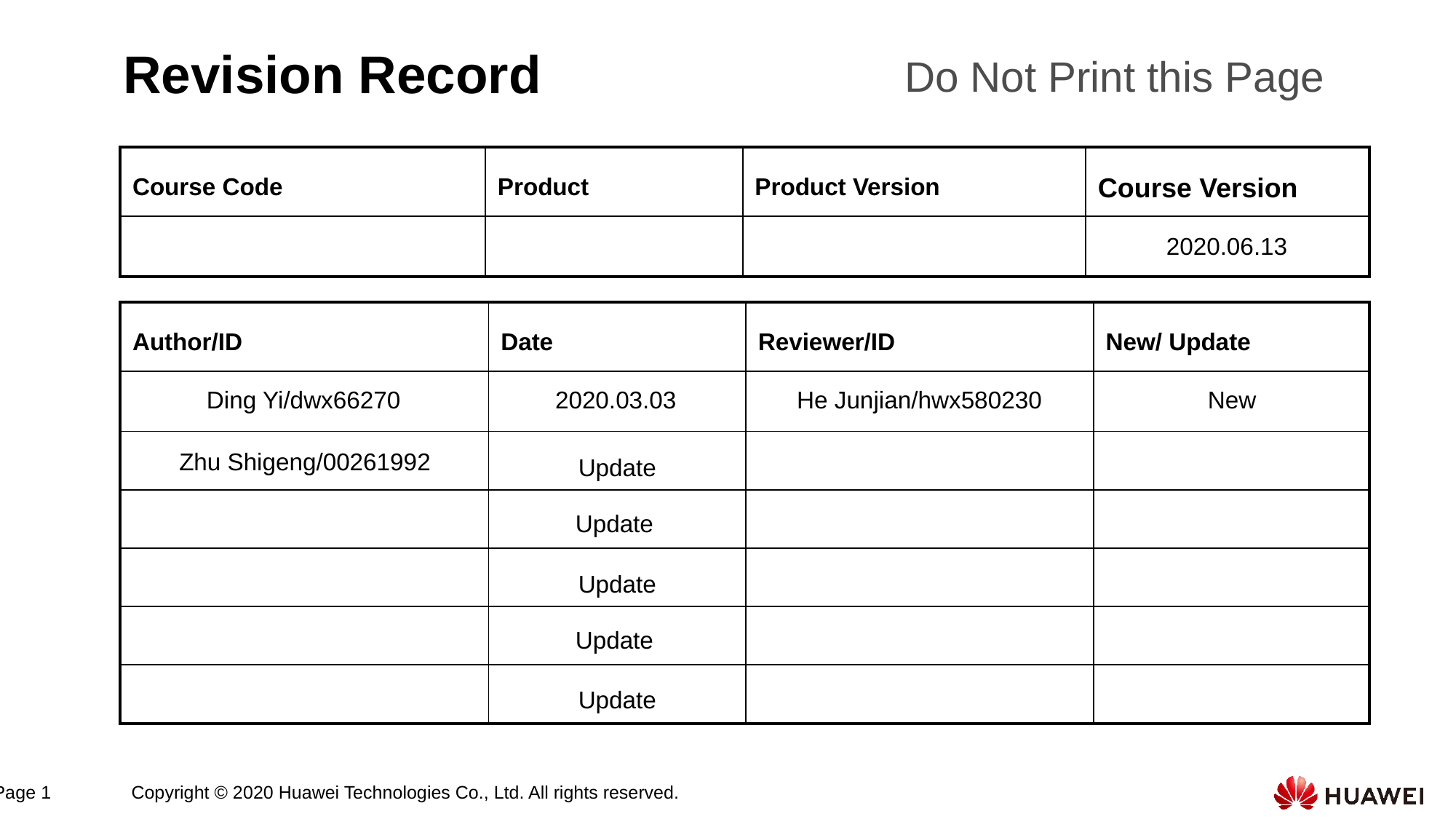

2020.06.13
Ding Yi/dwx66270
2020.03.03
He Junjian/hwx580230
New
Zhu Shigeng/00261992
Update

Update

Update

Update

Update